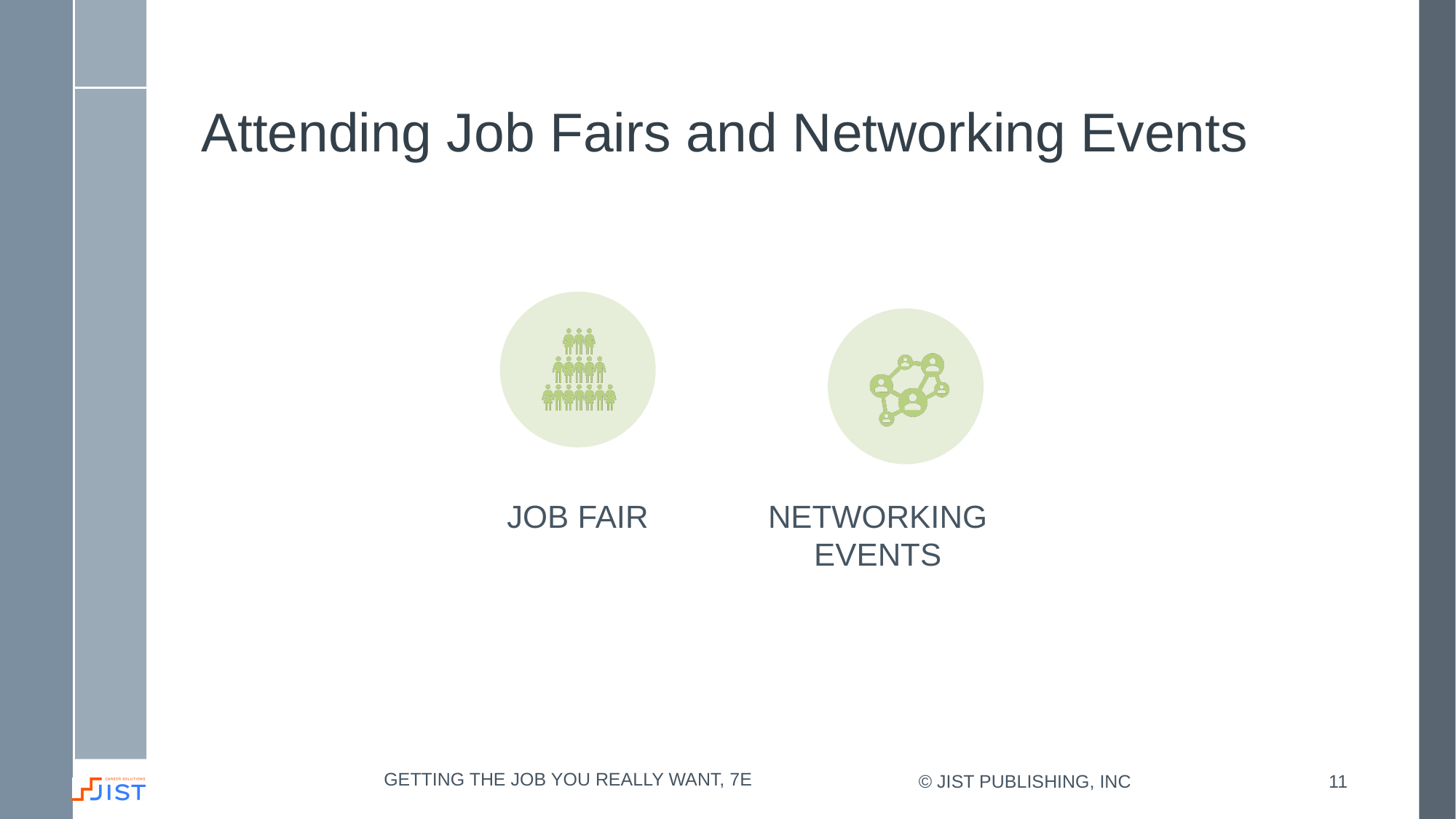

# Attending Job Fairs and Networking Events
Job Fair
Networking events
Getting the job you really want, 7e
© JIST Publishing, Inc
11